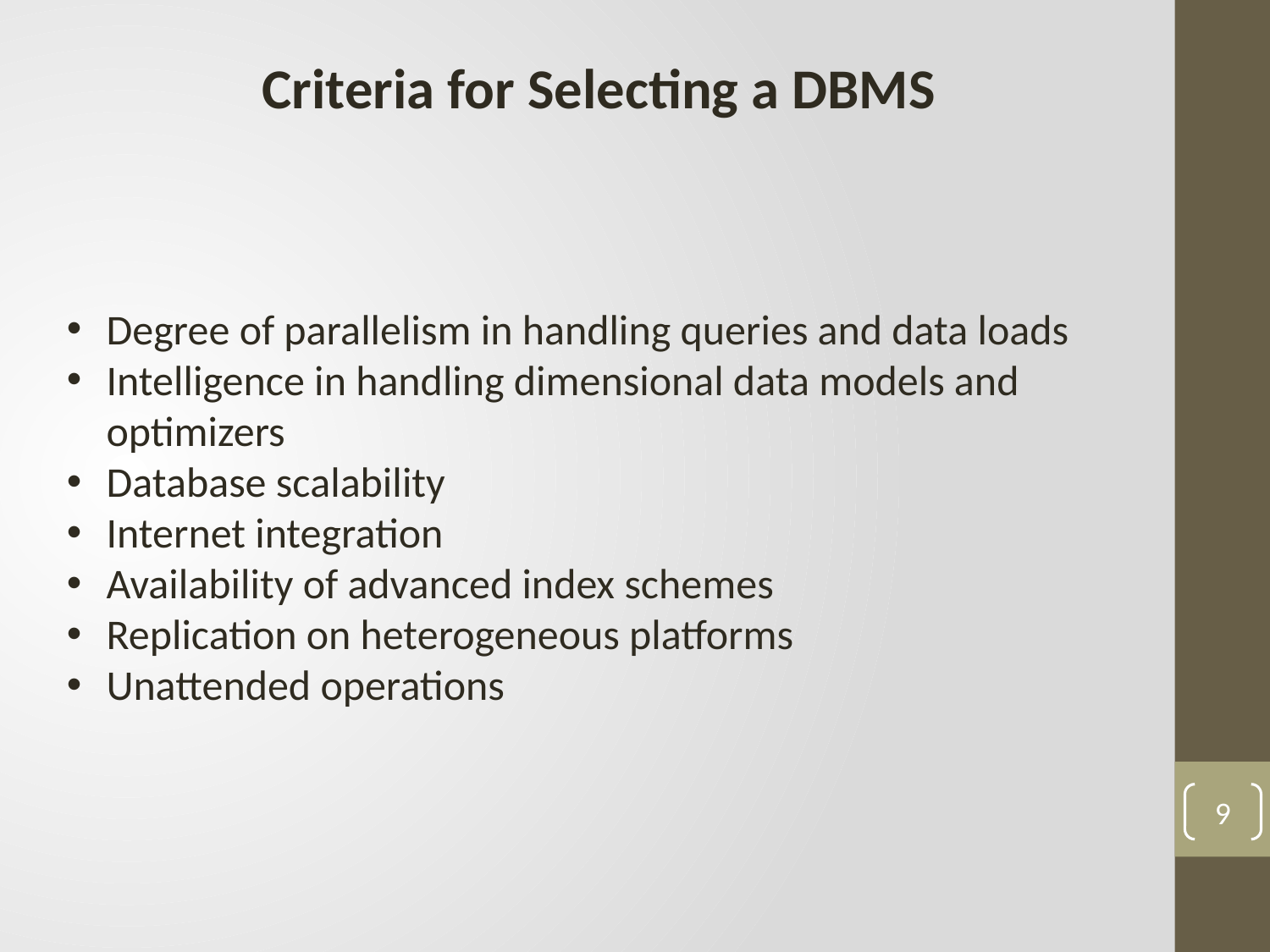

Criteria for Selecting a DBMS
Degree of parallelism in handling queries and data loads
Intelligence in handling dimensional data models and optimizers
Database scalability
Internet integration
Availability of advanced index schemes
Replication on heterogeneous platforms
Unattended operations
9